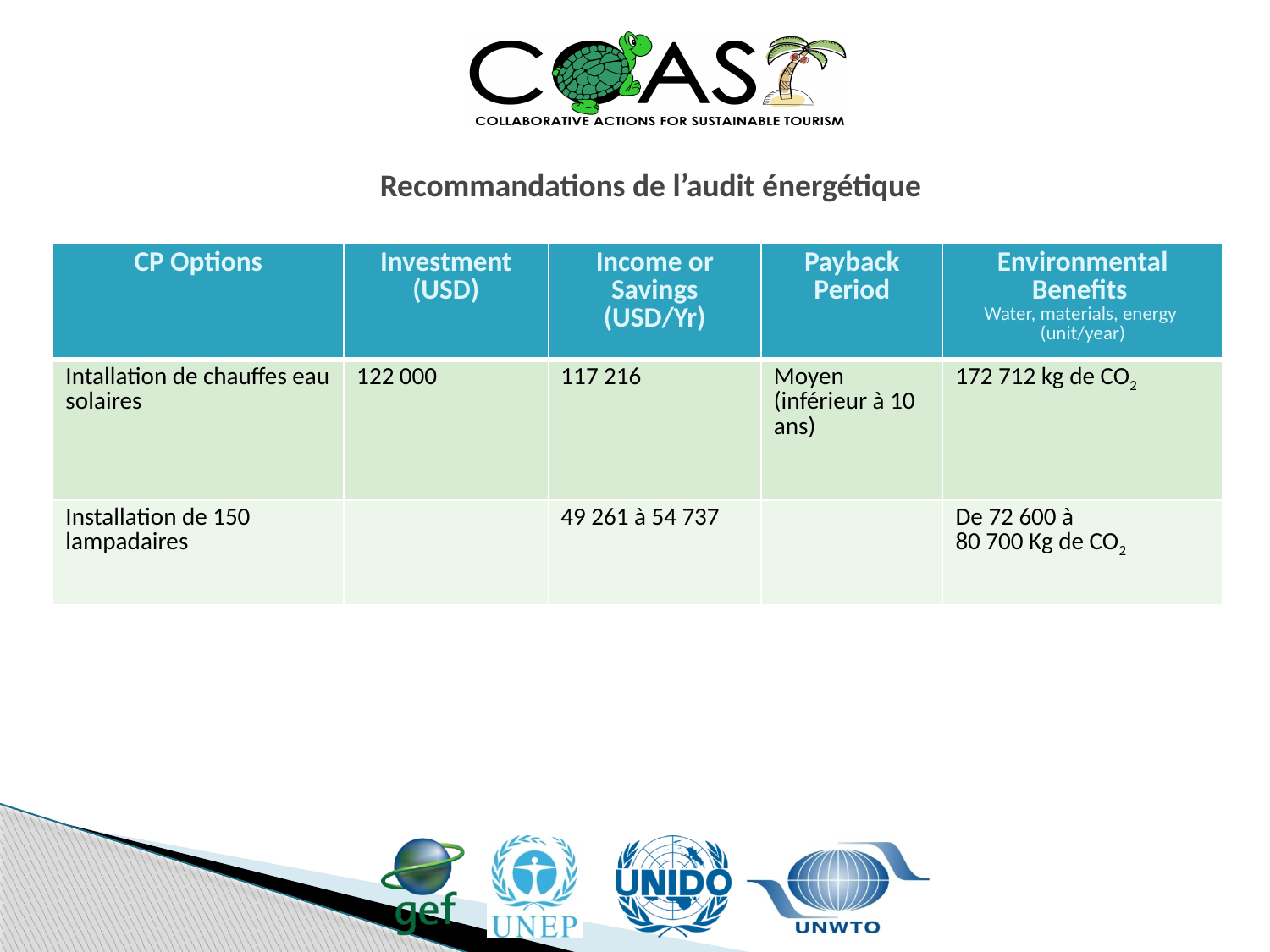

Recommandations de l’audit énergétique
| CP Options | Investment (USD) | Income or Savings (USD/Yr) | Payback Period | Environmental Benefits Water, materials, energy (unit/year) |
| --- | --- | --- | --- | --- |
| Intallation de chauffes eau solaires | 122 000 | 117 216 | Moyen (inférieur à 10 ans) | 172 712 kg de CO2 |
| Installation de 150 lampadaires |  | 49 261 à 54 737 |  | De 72 600 à 80 700 Kg de CO2 |